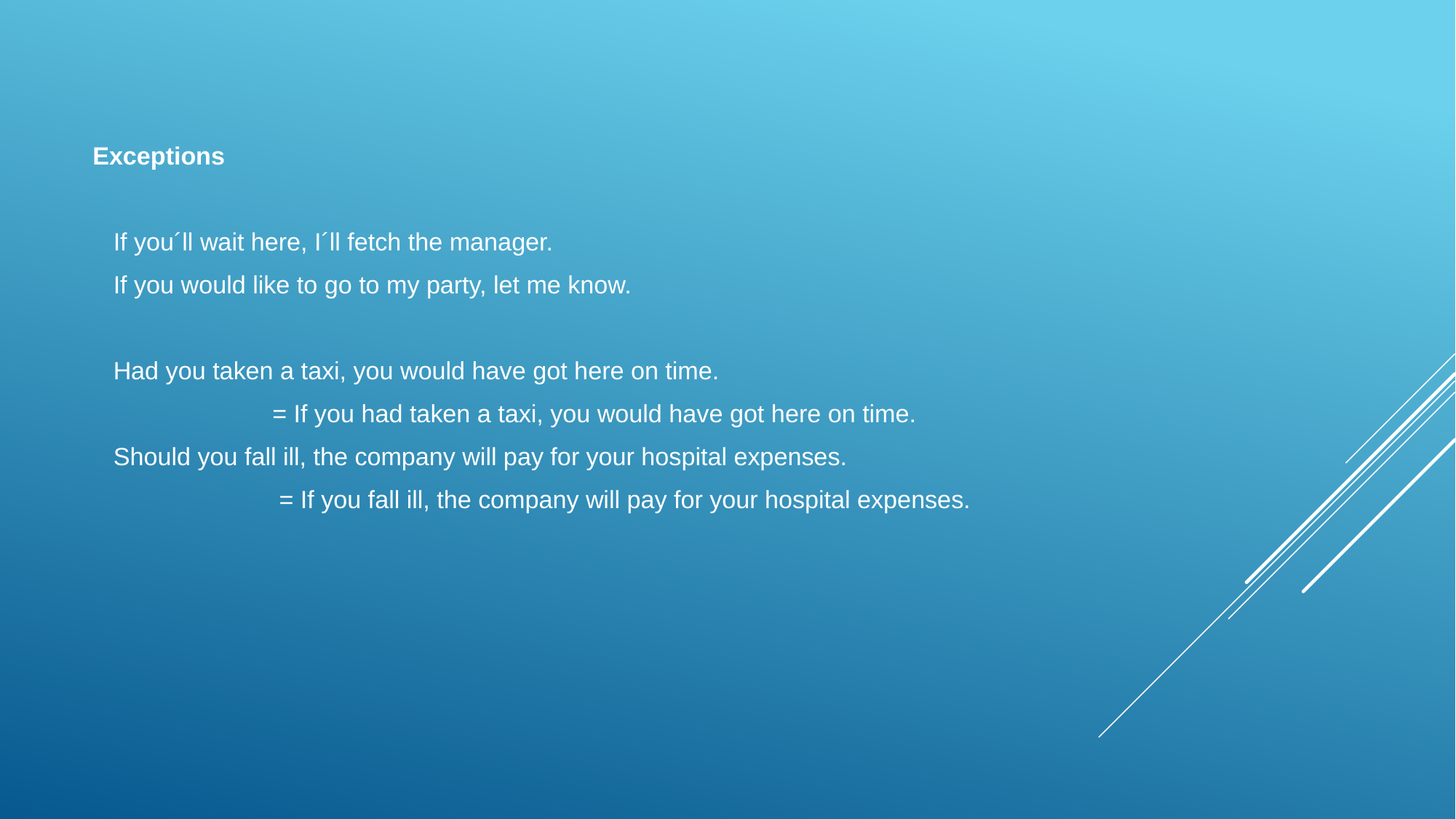

Exceptions

   If you´ll wait here, I´ll fetch the manager.
   If you would like to go to my party, let me know.

   Had you taken a taxi, you would have got here on time.
                          = If you had taken a taxi, you would have got here on time.
   Should you fall ill, the company will pay for your hospital expenses.
                           = If you fall ill, the company will pay for your hospital expenses.

#